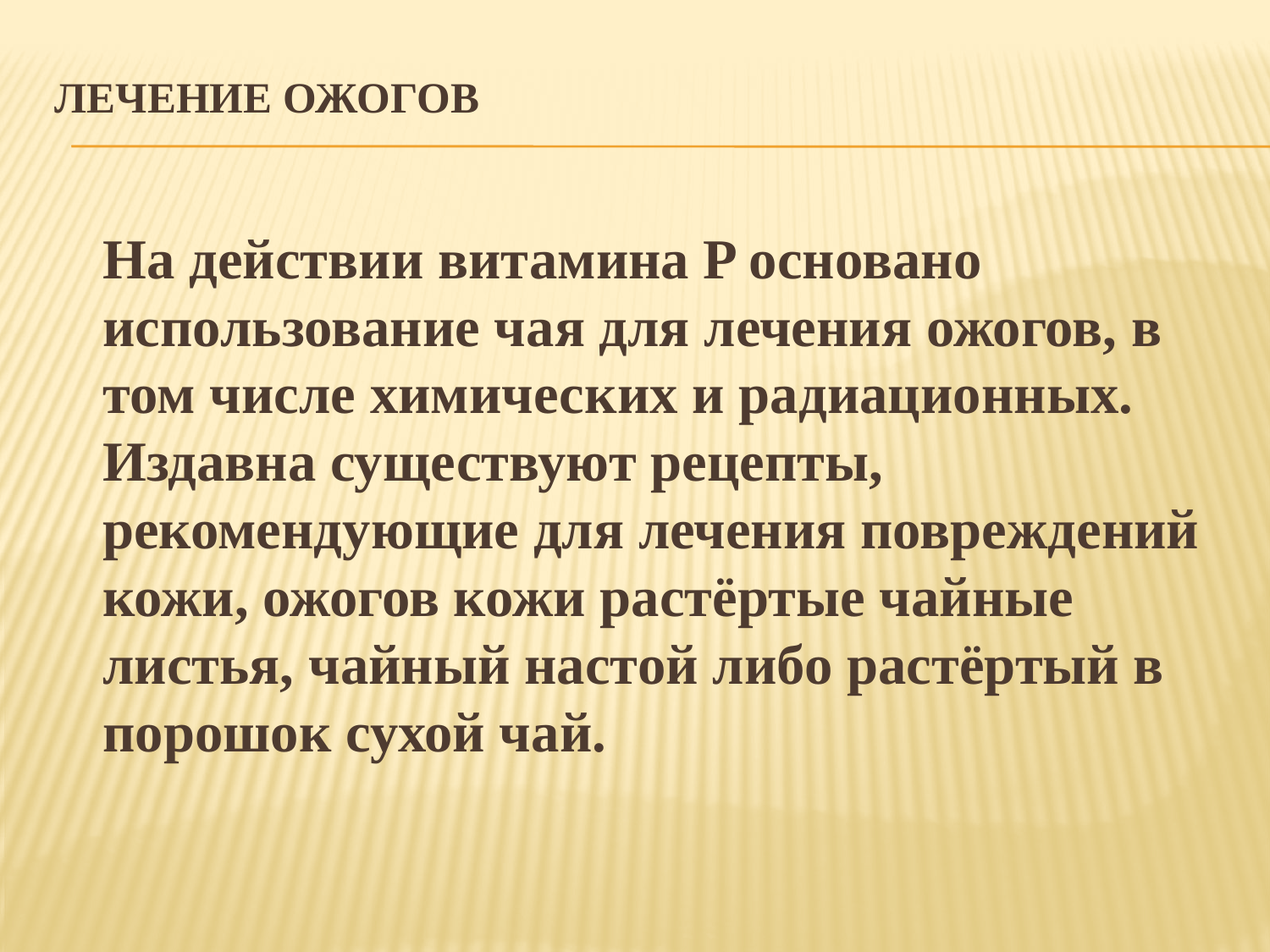

# Лечение ожогов
	На действии витамина P основано использование чая для лечения ожогов, в том числе химических и радиационных. Издавна существуют рецепты, рекомендующие для лечения повреждений кожи, ожогов кожи растёртые чайные листья, чайный настой либо растёртый в порошок сухой чай.